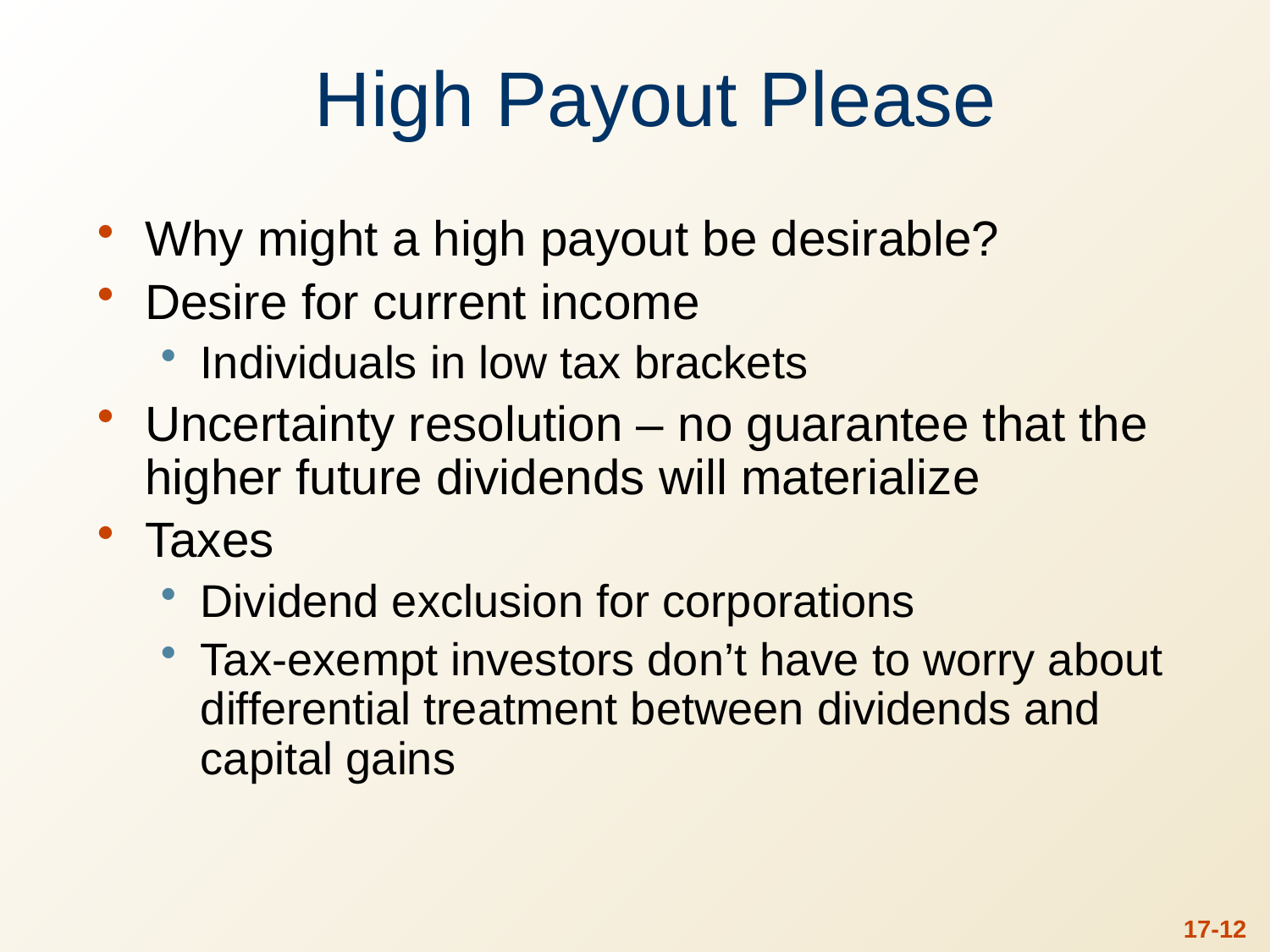

# High Payout Please
Why might a high payout be desirable?
Desire for current income
Individuals in low tax brackets
Uncertainty resolution – no guarantee that the higher future dividends will materialize
Taxes
Dividend exclusion for corporations
Tax-exempt investors don’t have to worry about differential treatment between dividends and capital gains
17-12